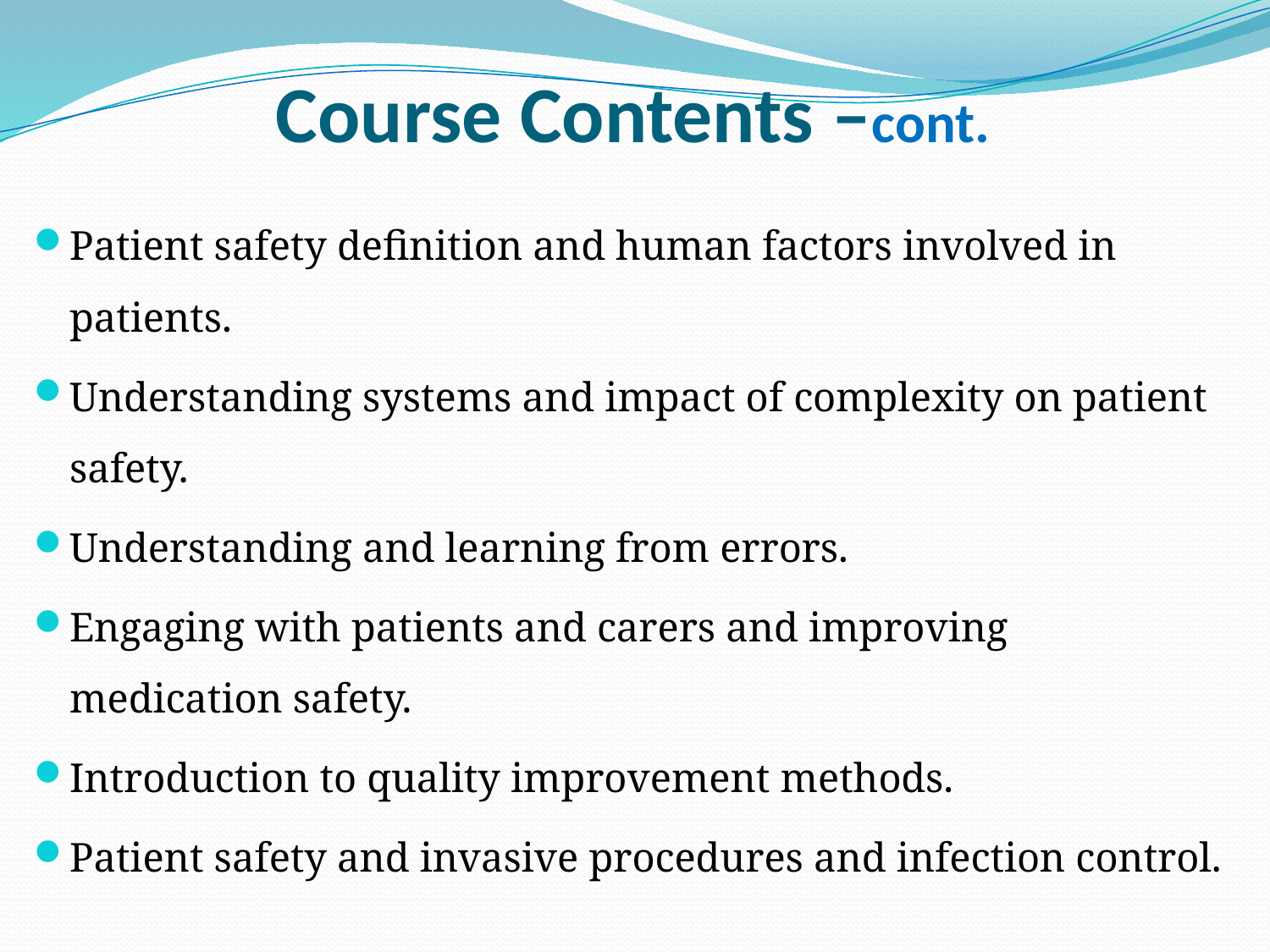

# Course Contents –cont.
Patient safety definition and human factors involved in patients.
Understanding systems and impact of complexity on patient safety.
Understanding and learning from errors.
Engaging with patients and carers and improving medication safety.
Introduction to quality improvement methods.
Patient safety and invasive procedures and infection control.